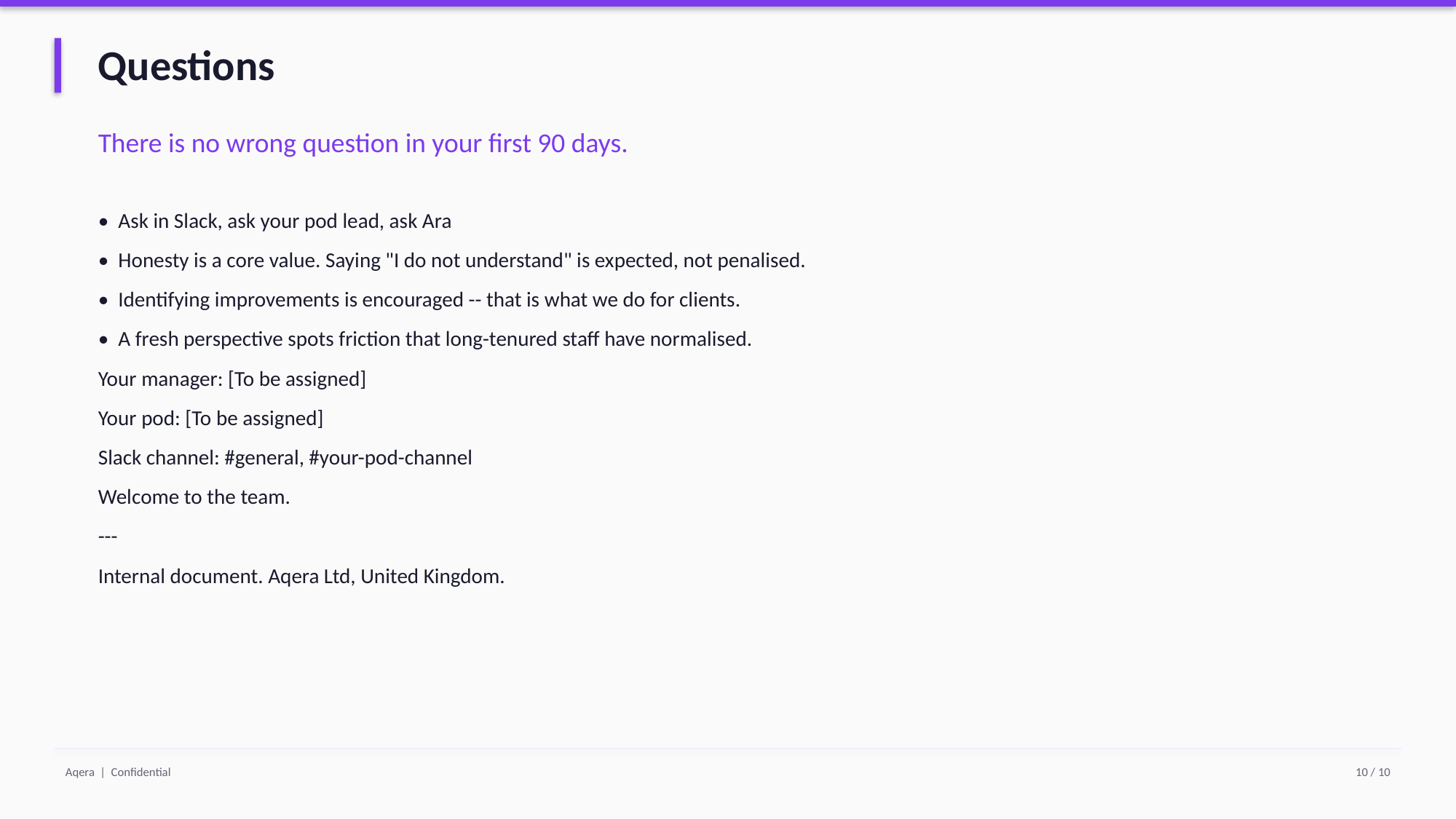

Questions

There is no wrong question in your first 90 days.
•  Ask in Slack, ask your pod lead, ask Ara
•  Honesty is a core value. Saying "I do not understand" is expected, not penalised.
•  Identifying improvements is encouraged -- that is what we do for clients.
•  A fresh perspective spots friction that long-tenured staff have normalised.
Your manager: [To be assigned]
Your pod: [To be assigned]
Slack channel: #general, #your-pod-channel
Welcome to the team.
---
Internal document. Aqera Ltd, United Kingdom.

Aqera  |  Confidential
10 / 10